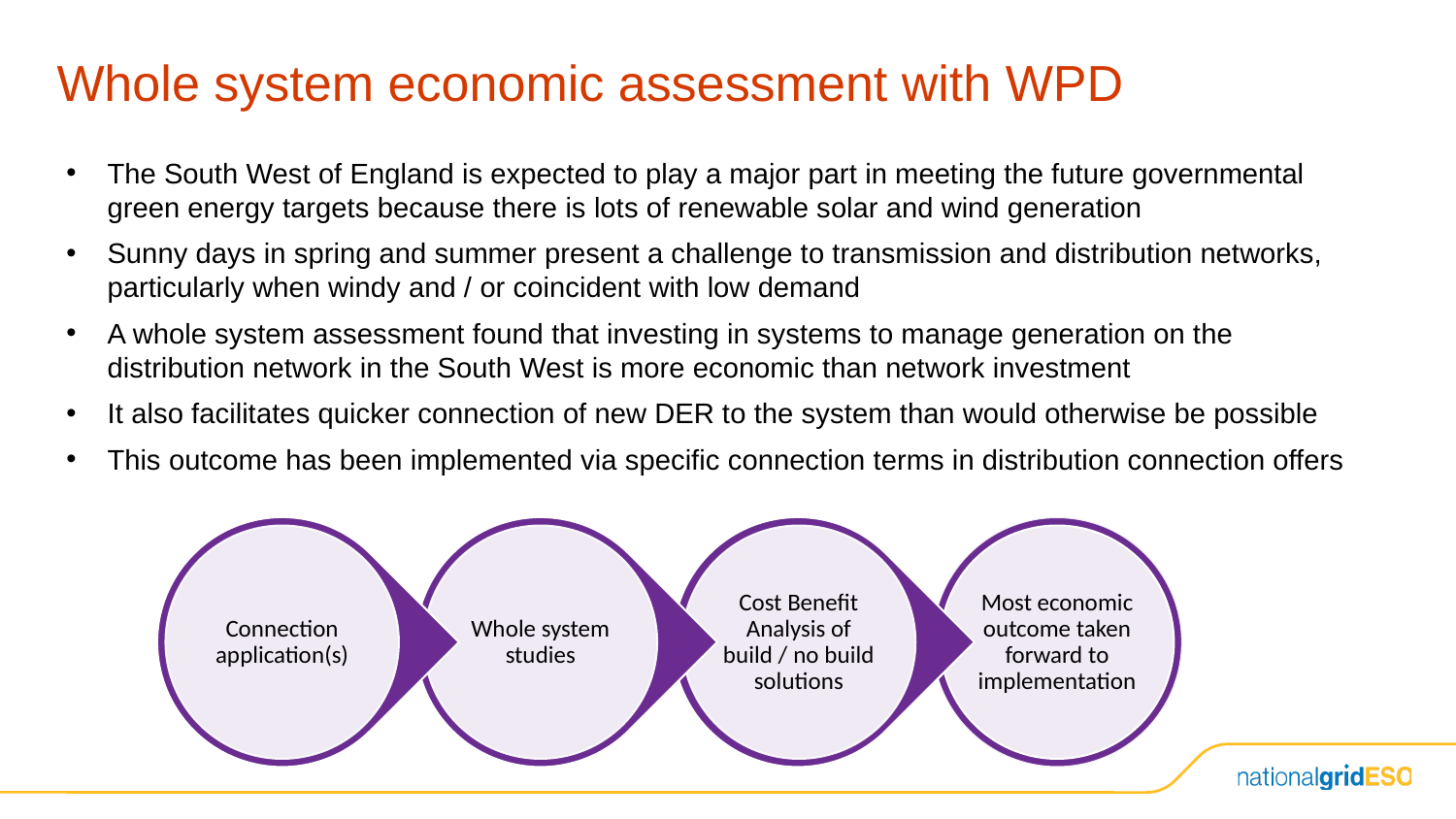

# Whole system economic assessment with WPD
The South West of England is expected to play a major part in meeting the future governmental green energy targets because there is lots of renewable solar and wind generation
Sunny days in spring and summer present a challenge to transmission and distribution networks, particularly when windy and / or coincident with low demand
A whole system assessment found that investing in systems to manage generation on the distribution network in the South West is more economic than network investment
It also facilitates quicker connection of new DER to the system than would otherwise be possible
This outcome has been implemented via specific connection terms in distribution connection offers
Most economic outcome taken forward to implementation
Cost Benefit Analysis of build / no build solutions
Whole system studies
Connection application(s)